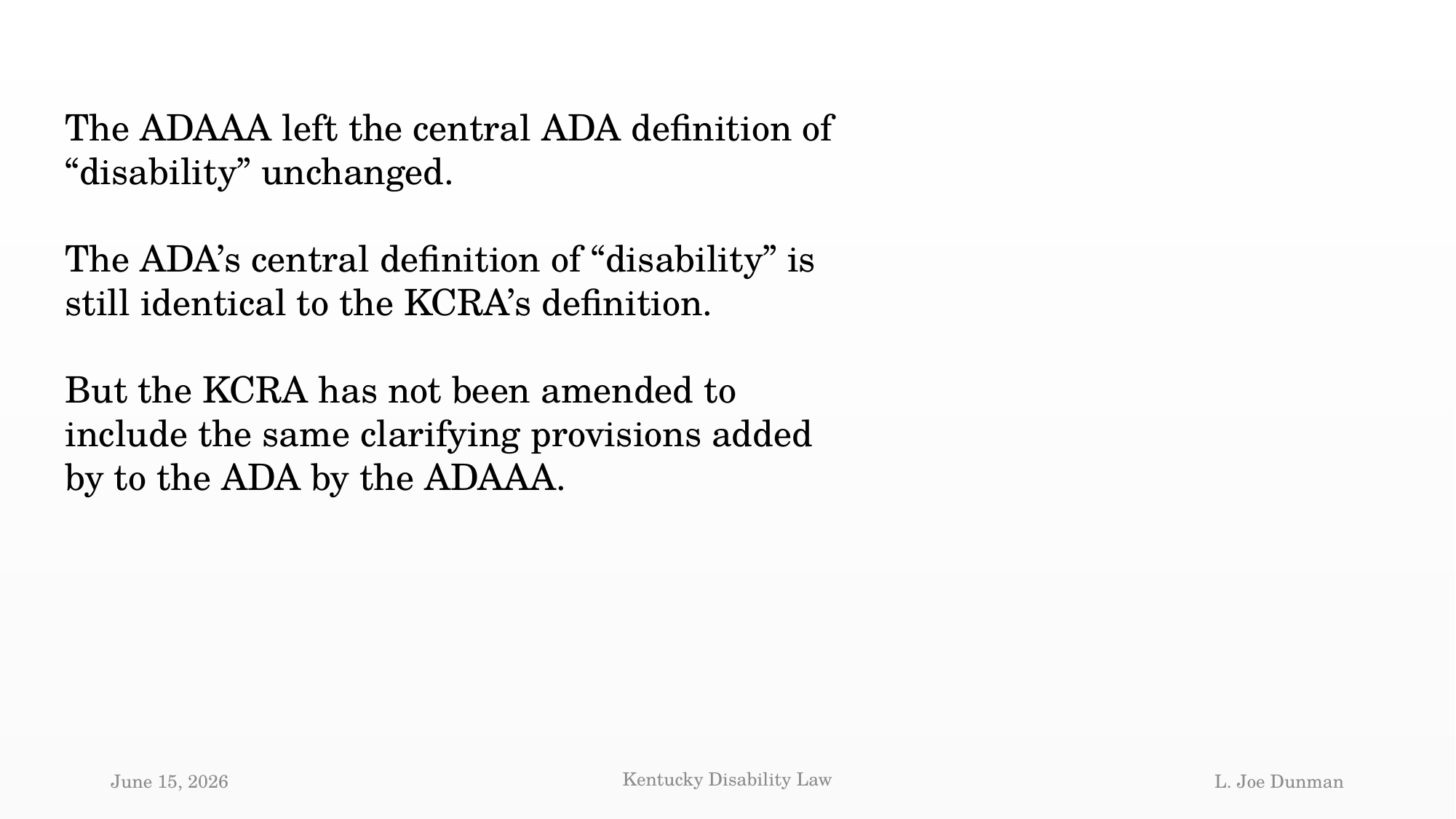

The ADAAA left the central ADA definition of “disability” unchanged.

The ADA’s central definition of “disability” is still identical to the KCRA’s definition.

But the KCRA has not been amended to include the same clarifying provisions added by to the ADA by the ADAAA.
June 15, 2026
Kentucky Disability Law
L. Joe Dunman